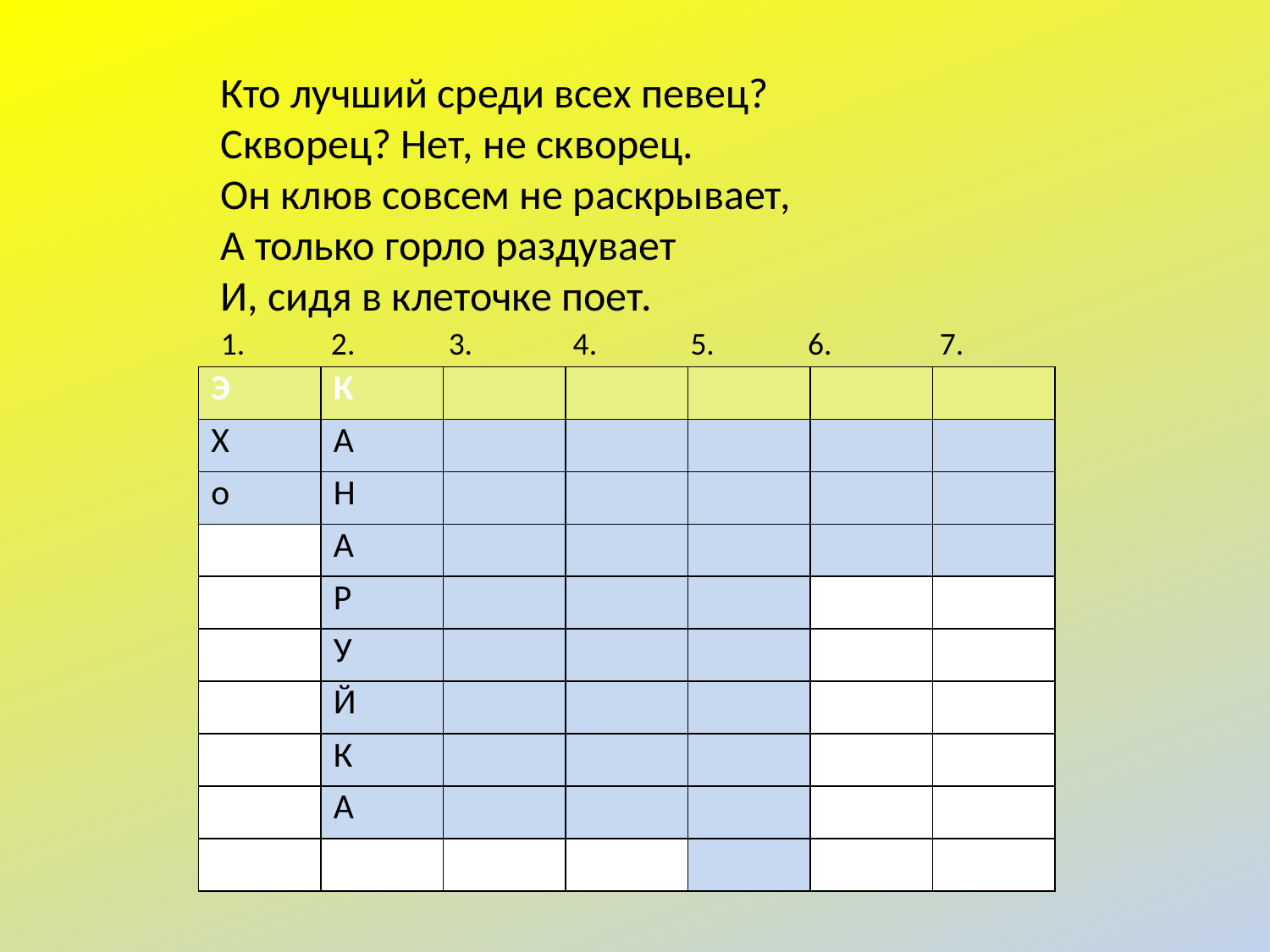

Кто лучший среди всех певец?
Скворец? Нет, не скворец.
Он клюв совсем не раскрывает,
А только горло раздувает
И, сидя в клеточке поет.
1.            2.             3.              4.             5.             6.               7.
| Э | К |  |  |  |  |  |
| --- | --- | --- | --- | --- | --- | --- |
| Х | А |  |  |  |  |  |
| о | Н |  |  |  |  |  |
|  | А |  |  |  |  |  |
|  | Р |  |  |  |  |  |
|  | У |  |  |  |  |  |
|  | Й |  |  |  |  |  |
|  | К |  |  |  |  |  |
|  | А |  |  |  |  |  |
|  |  |  |  |  |  |  |